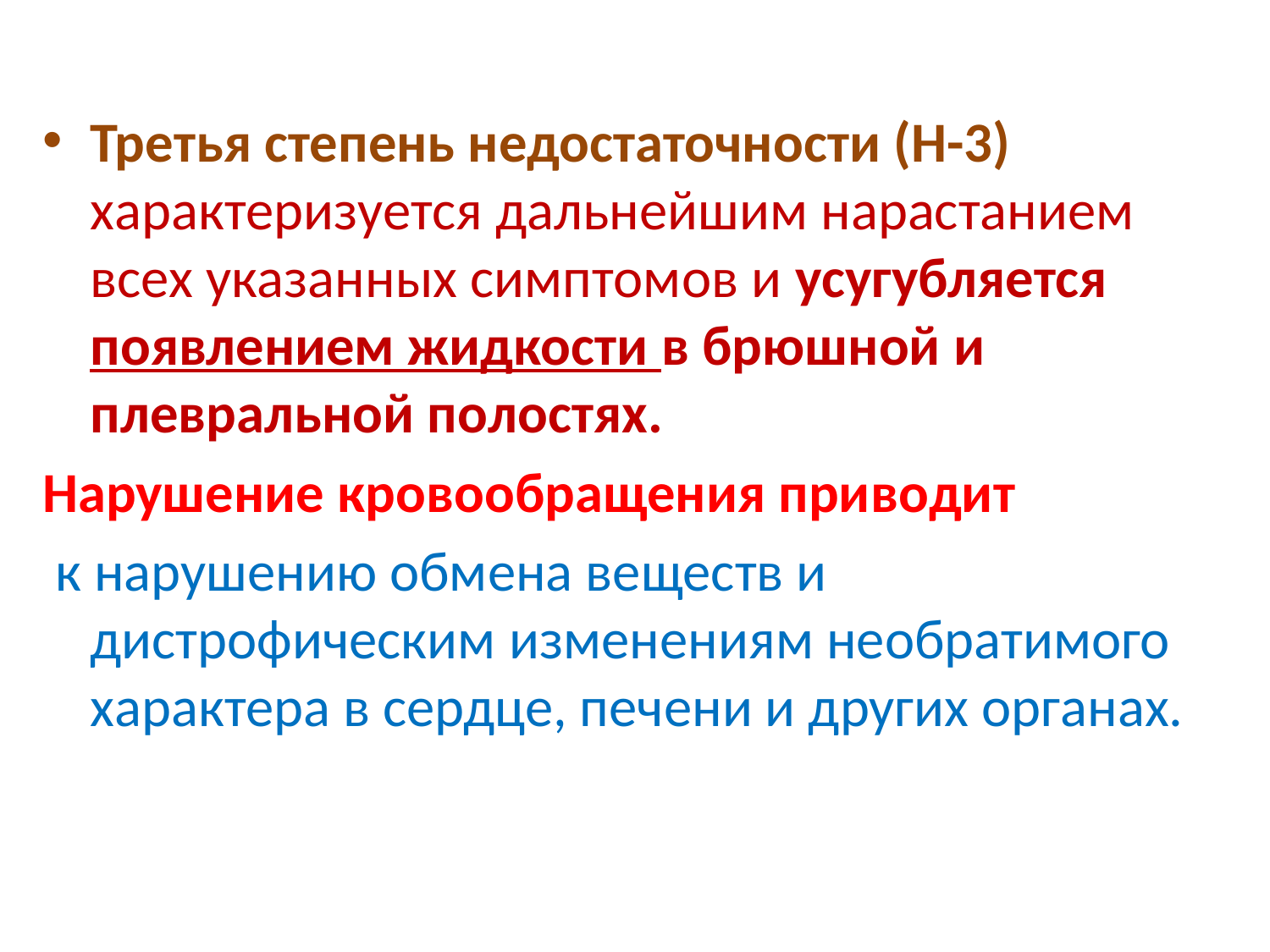

Третья степень недостаточности (Н-3) характеризуется дальнейшим нарастанием всех указанных симптомов и усугубляется появлением жидкости в брюшной и плевральной полостях.
Нарушение кровообращения приводит
 к нарушению обмена веществ и дистрофическим изменениям необратимого характера в сердце, печени и других органах.